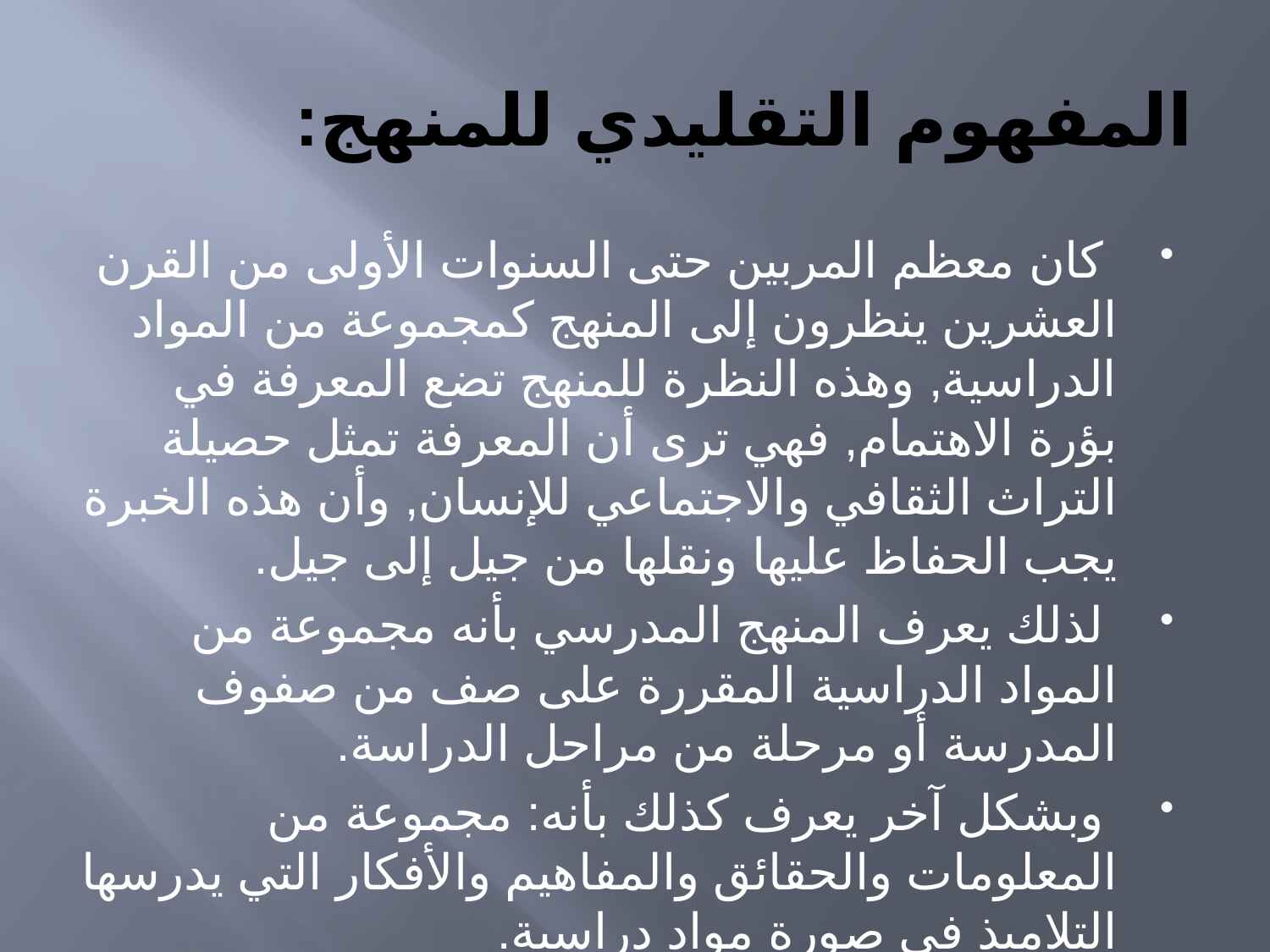

# المفهوم التقليدي للمنهج:
 كان معظم المربين حتى السنوات الأولى من القرن العشرين ينظرون إلى المنهج كمجموعة من المواد الدراسية, وهذه النظرة للمنهج تضع المعرفة في بؤرة الاهتمام, فهي ترى أن المعرفة تمثل حصيلة التراث الثقافي والاجتماعي للإنسان, وأن هذه الخبرة يجب الحفاظ عليها ونقلها من جيل إلى جيل.
 لذلك يعرف المنهج المدرسي بأنه مجموعة من المواد الدراسية المقررة على صف من صفوف المدرسة أو مرحلة من مراحل الدراسة.
 وبشكل آخر يعرف كذلك بأنه: مجموعة من المعلومات والحقائق والمفاهيم والأفكار التي يدرسها التلاميذ في صورة مواد دراسية.